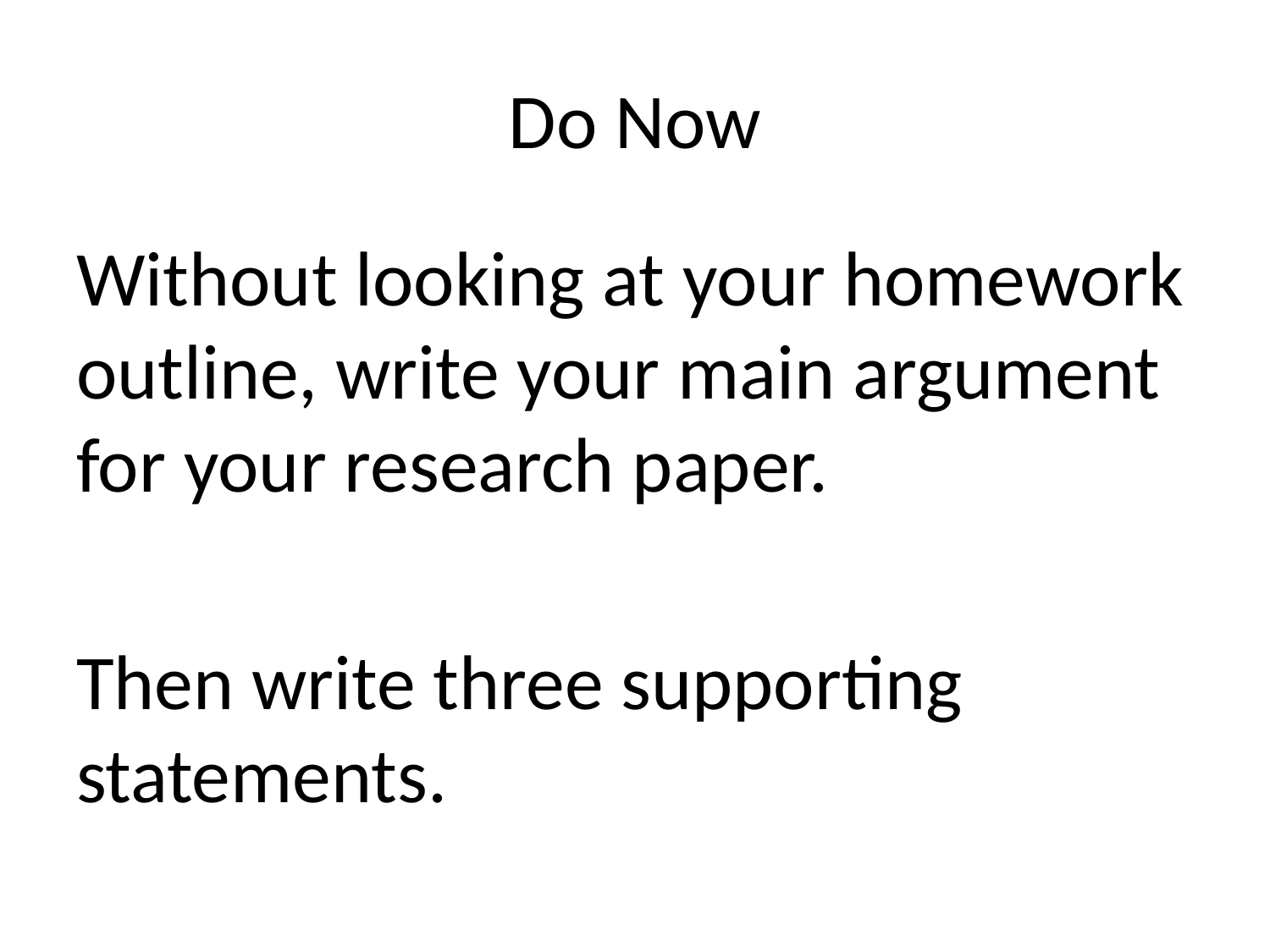

# Do Now
Without looking at your homework outline, write your main argument for your research paper.

Then write three supporting statements.